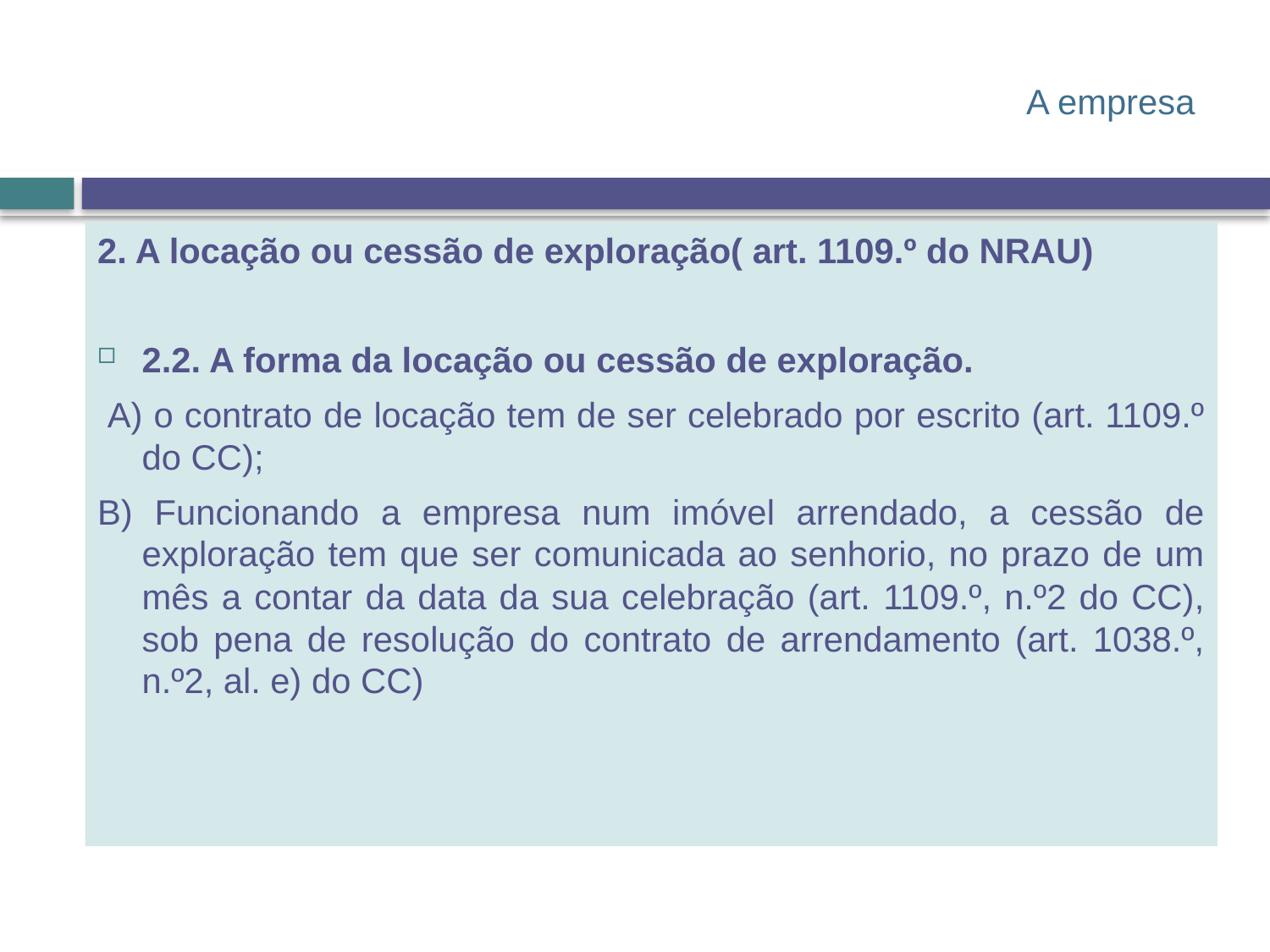

# A empresa
2. A locação ou cessão de exploração( art. 1109.º do NRAU)

2.2. A forma da locação ou cessão de exploração.
 A) o contrato de locação tem de ser celebrado por escrito (art. 1109.º do CC);
B) Funcionando a empresa num imóvel arrendado, a cessão de exploração tem que ser comunicada ao senhorio, no prazo de um mês a contar da data da sua celebração (art. 1109.º, n.º2 do CC), sob pena de resolução do contrato de arrendamento (art. 1038.º, n.º2, al. e) do CC)